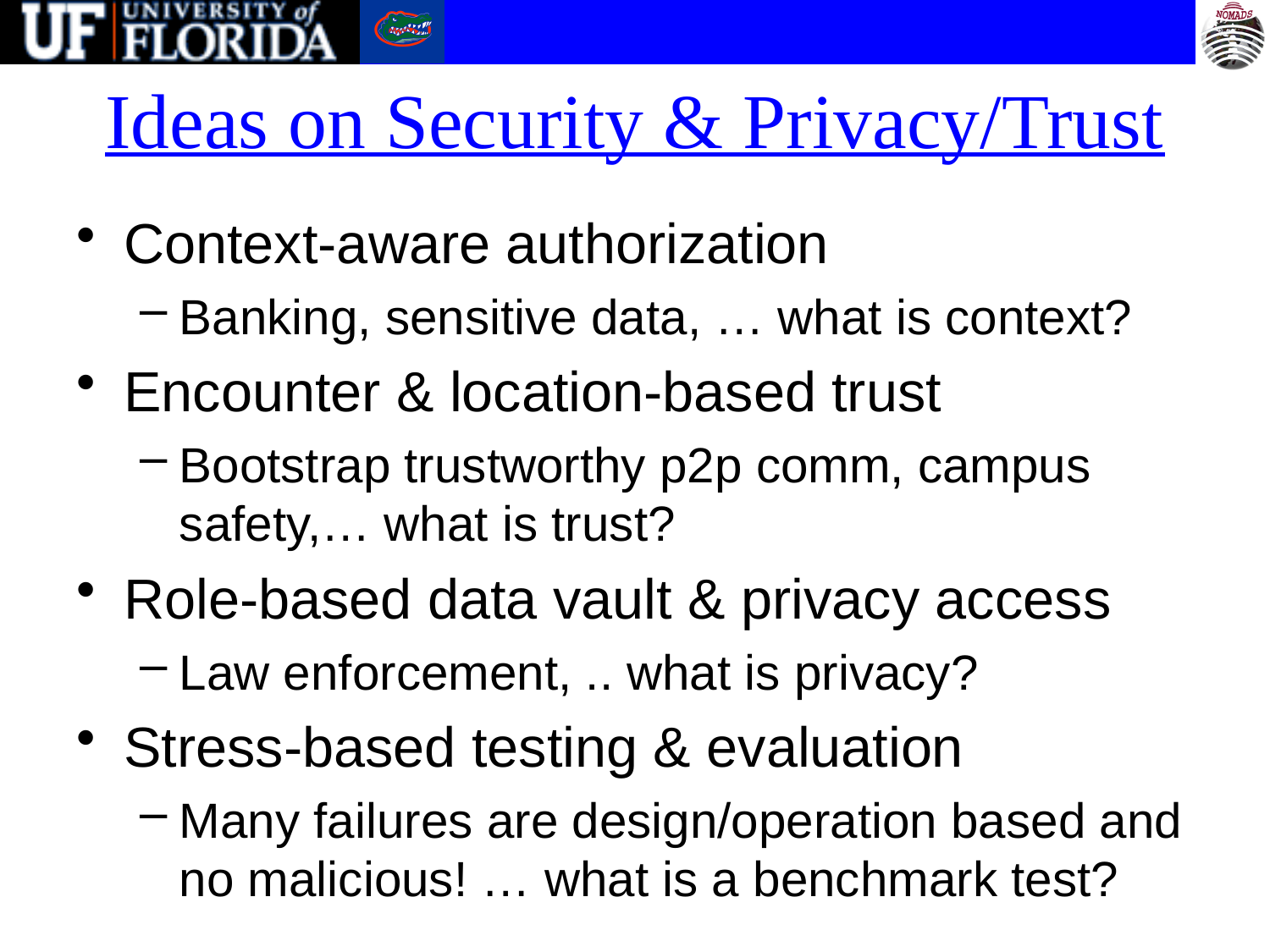

# Ideas on Security & Privacy/Trust
Context-aware authorization
Banking, sensitive data, … what is context?
Encounter & location-based trust
Bootstrap trustworthy p2p comm, campus safety,… what is trust?
Role-based data vault & privacy access
Law enforcement, .. what is privacy?
Stress-based testing & evaluation
Many failures are design/operation based and no malicious! … what is a benchmark test?